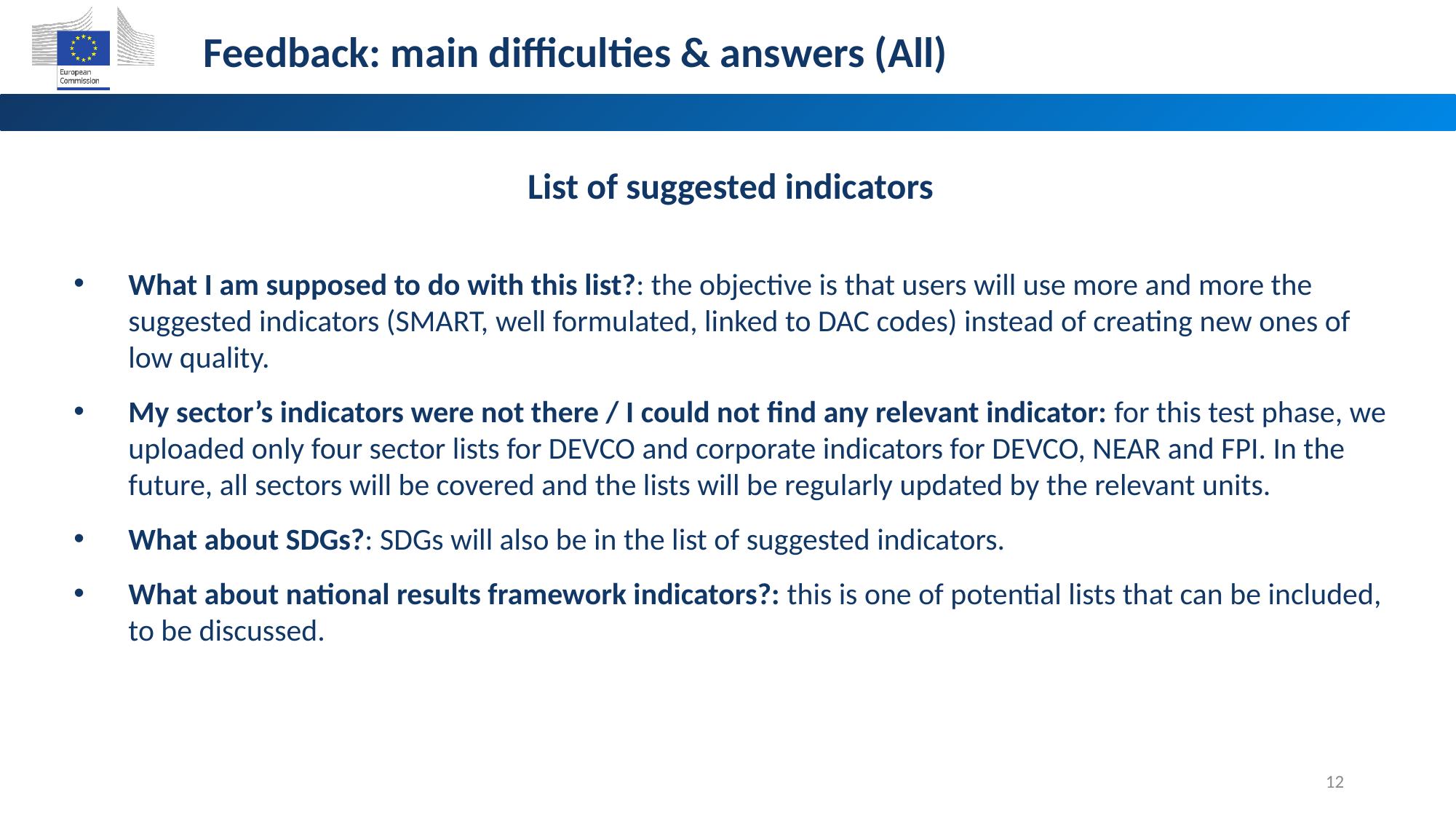

Feedback: main difficulties & answers (All)
List of suggested indicators

What I am supposed to do with this list?: the objective is that users will use more and more the suggested indicators (SMART, well formulated, linked to DAC codes) instead of creating new ones of low quality.
My sector’s indicators were not there / I could not find any relevant indicator: for this test phase, we uploaded only four sector lists for DEVCO and corporate indicators for DEVCO, NEAR and FPI. In the future, all sectors will be covered and the lists will be regularly updated by the relevant units.
What about SDGs?: SDGs will also be in the list of suggested indicators.
What about national results framework indicators?: this is one of potential lists that can be included, to be discussed.
12